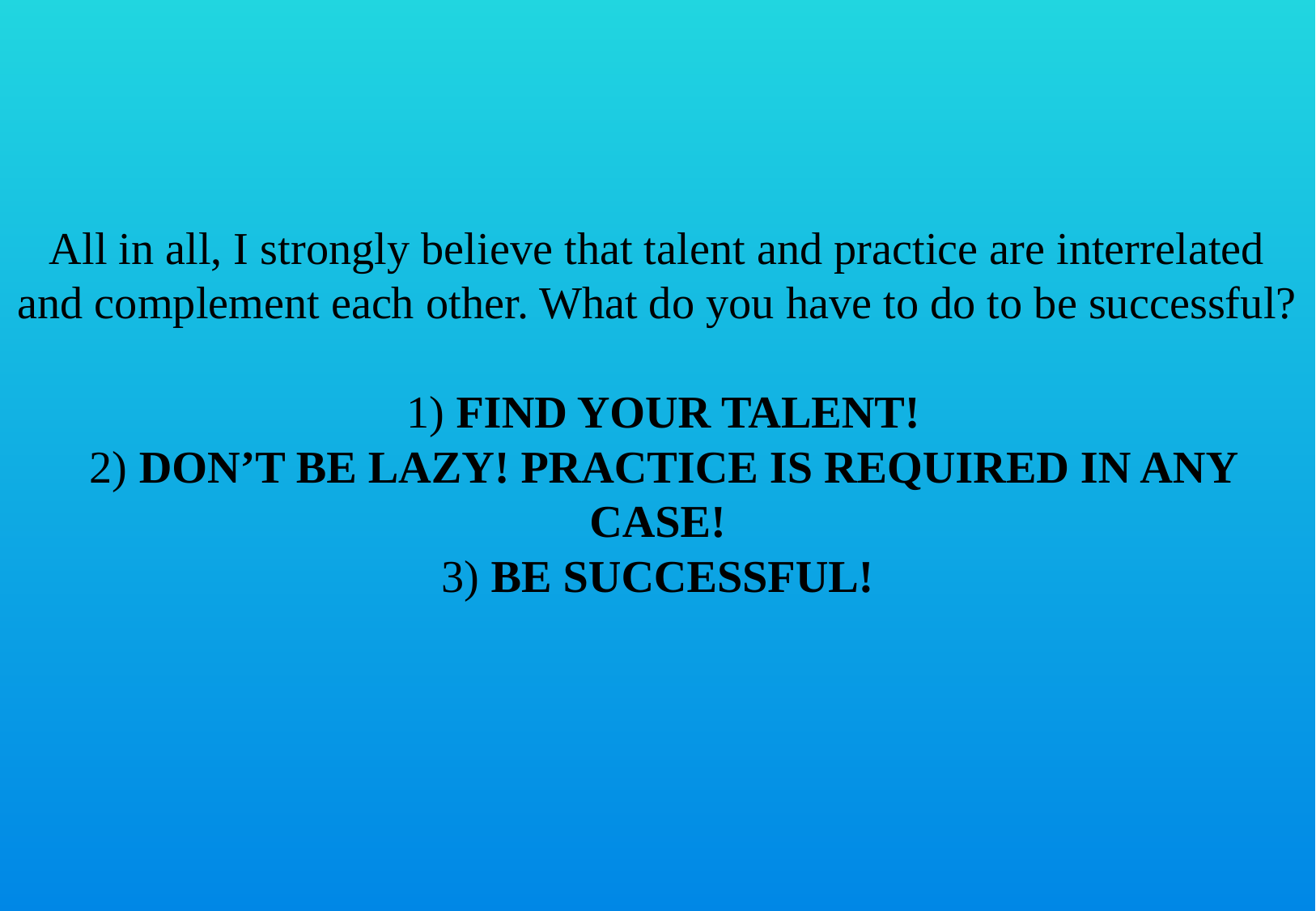

# All in all, I strongly believe that talent and practice are interrelated and complement each other. What do you have to do to be successful?   1) FIND YOUR TALENT! 2) DON’T BE LAZY! PRACTICE IS REQUIRED IN ANY CASE! 3) BE SUCCESSFUL!